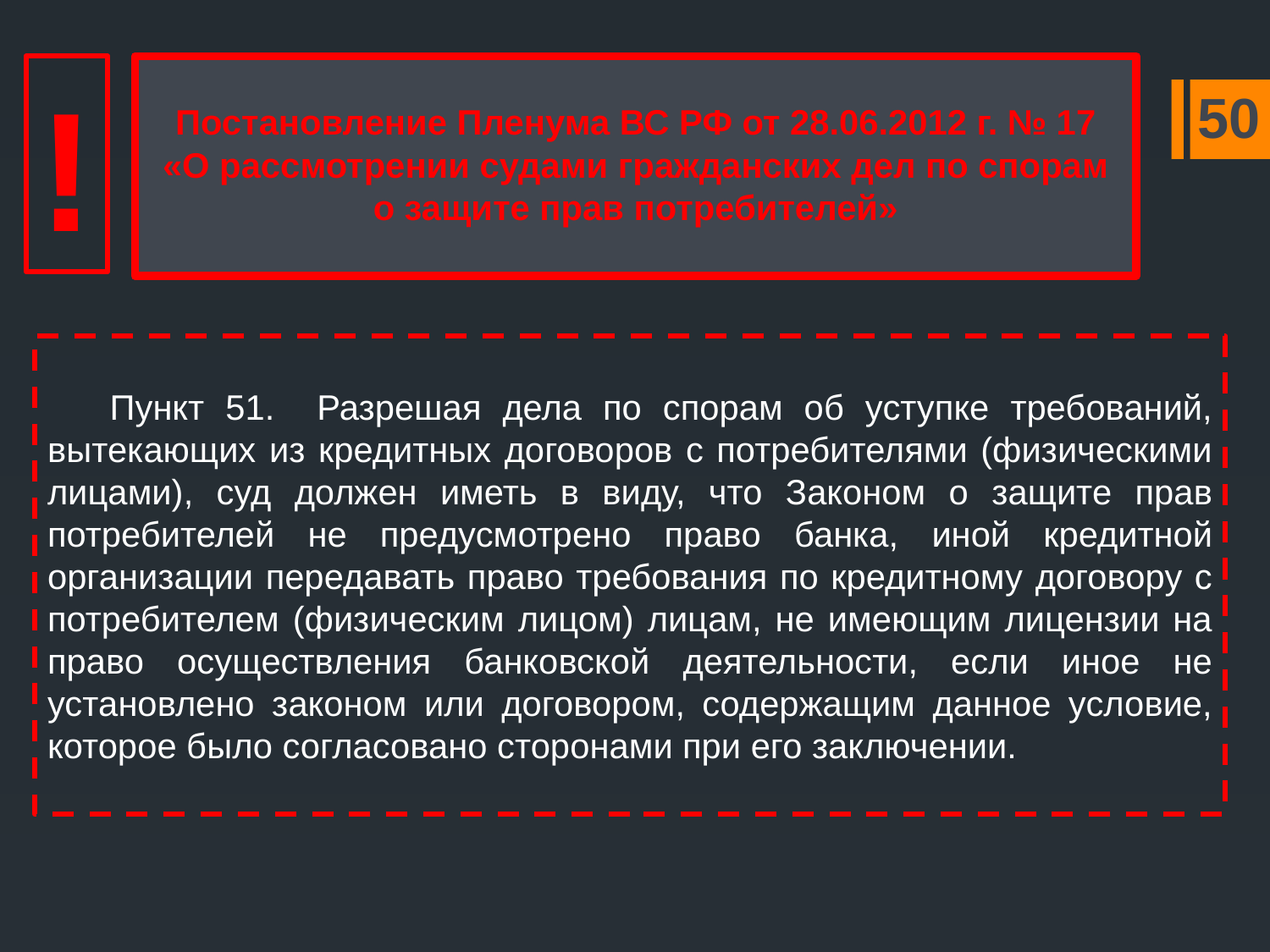

!
# Постановление Пленума ВС РФ от 28.06.2012 г. № 17 «О рассмотрении судами гражданских дел по спорам о защите прав потребителей»
50

Пункт 51.  Разрешая дела по спорам об уступке требований, вытекающих из кредитных договоров с потребителями (физическими лицами), суд должен иметь в виду, что Законом о защите прав потребителей не предусмотрено право банка, иной кредитной организации передавать право требования по кредитному договору с потребителем (физическим лицом) лицам, не имеющим лицензии на право осуществления банковской деятельности, если иное не установлено законом или договором, содержащим данное условие, которое было согласовано сторонами при его заключении.